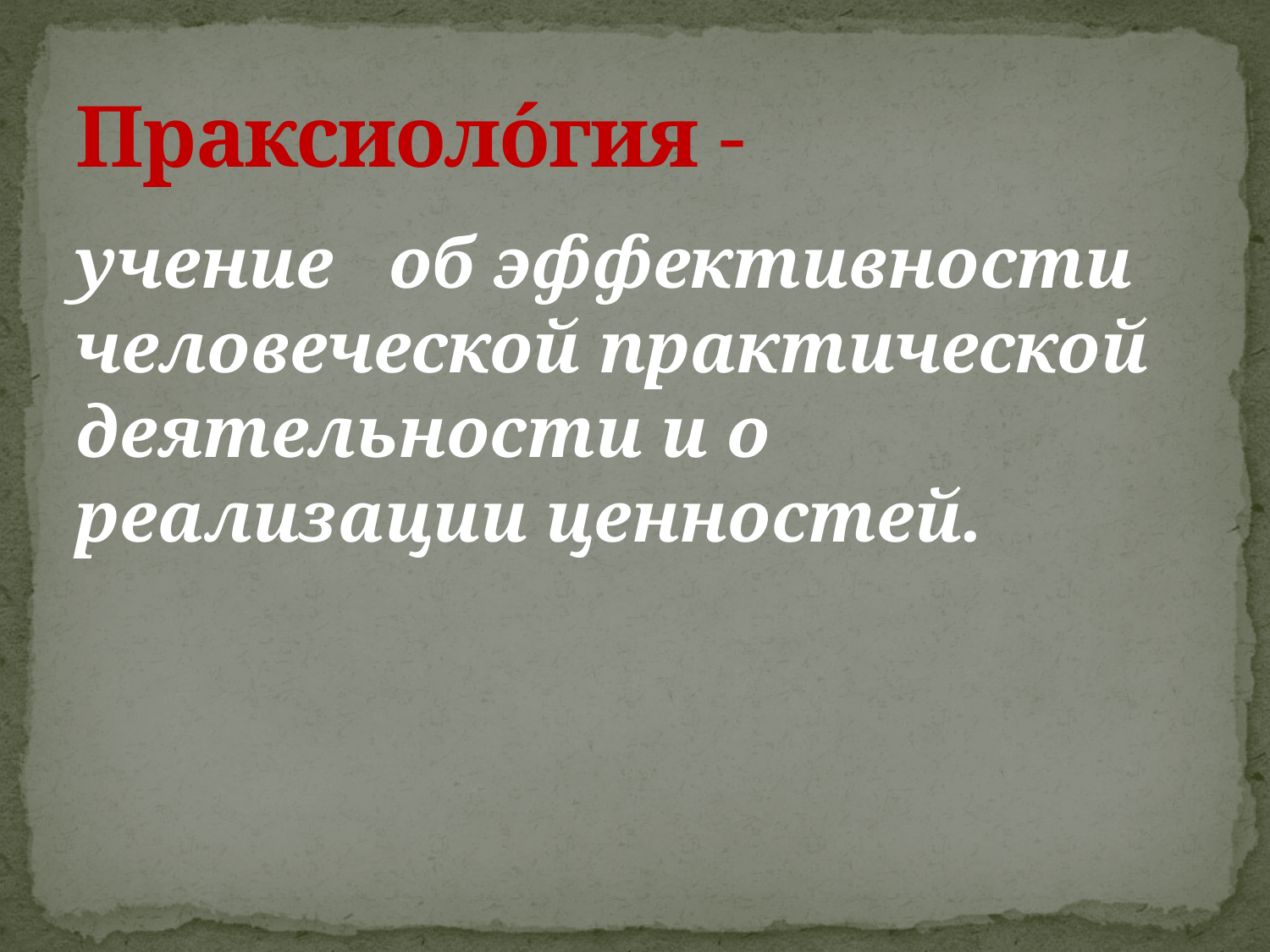

# Праксиоло́гия -
учение   об эффективности человеческой практической деятельности и о реализации ценностей.